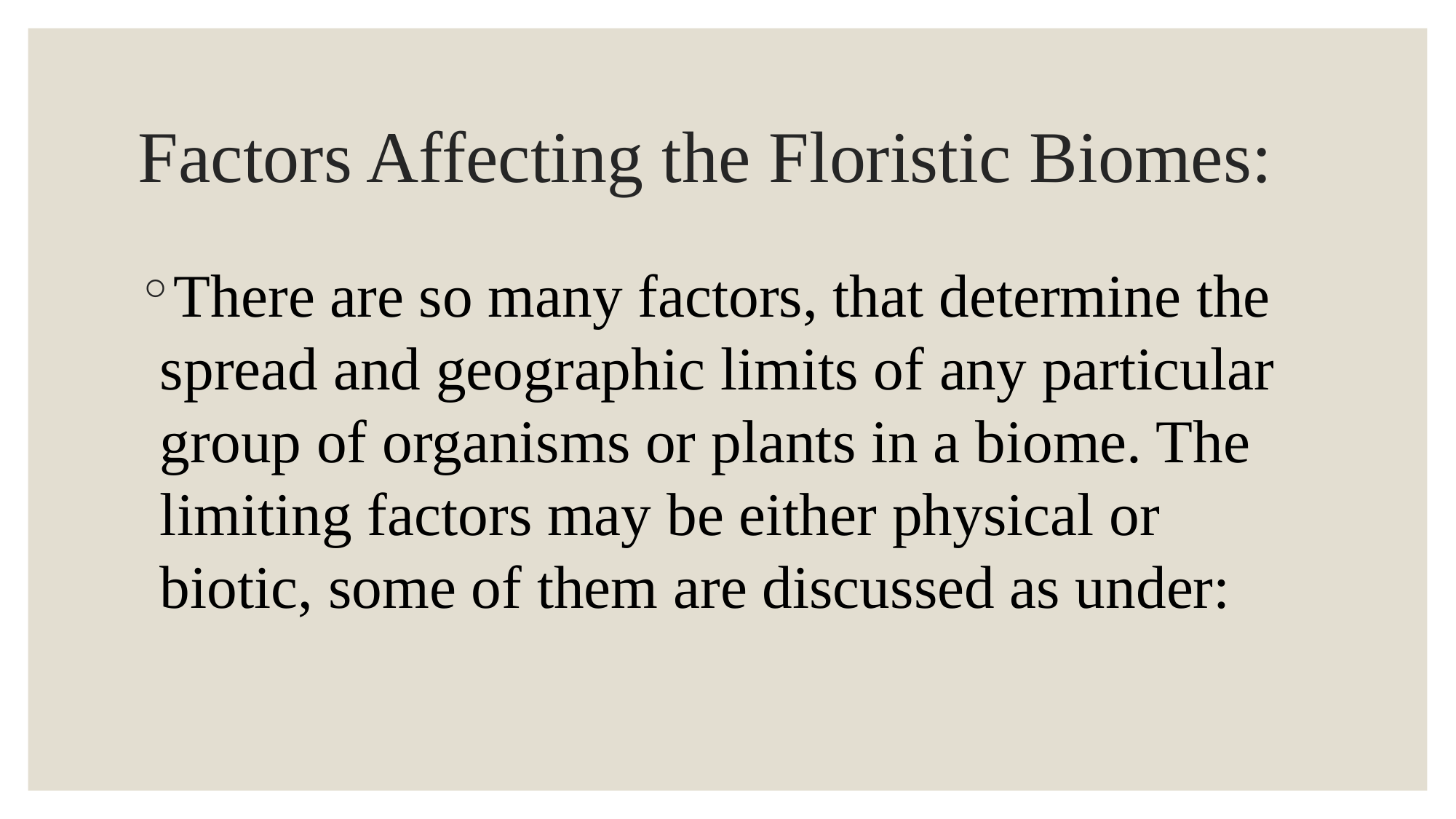

# Factors Affecting the Floristic Biomes:
There are so many factors, that determine the spread and geographic limits of any particular group of organisms or plants in a biome. The limiting factors may be either physical or biotic, some of them are discussed as under: